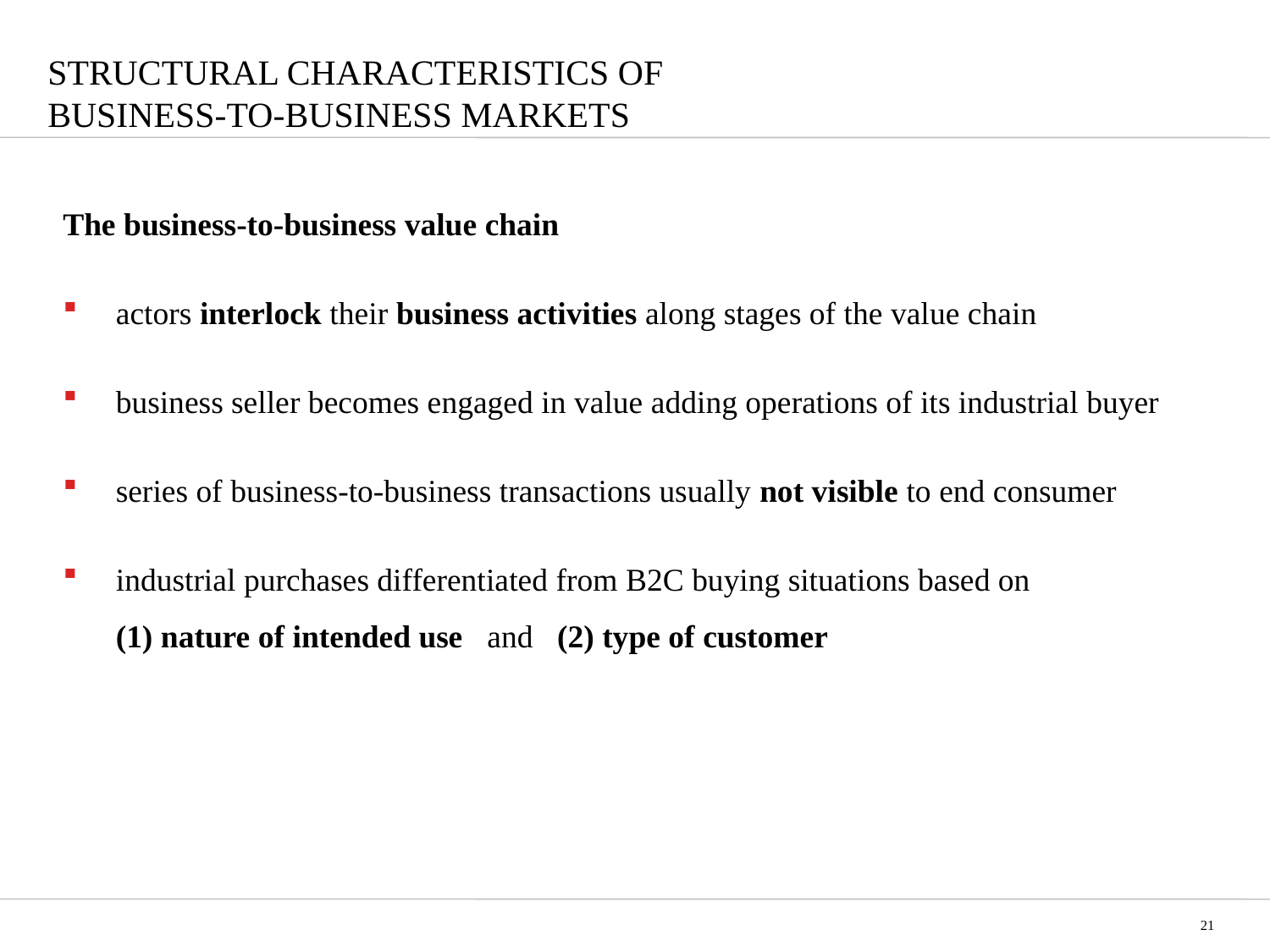

# STRUCTURAL CHARACTERISTICS OF BUSINESS-TO-BUSINESS MARKETS
The business-to-business value chain
actors interlock their business activities along stages of the value chain
business seller becomes engaged in value adding operations of its industrial buyer
series of business-to-business transactions usually not visible to end consumer
industrial purchases differentiated from B2C buying situations based on
(1) nature of intended use   and   (2) type of customer